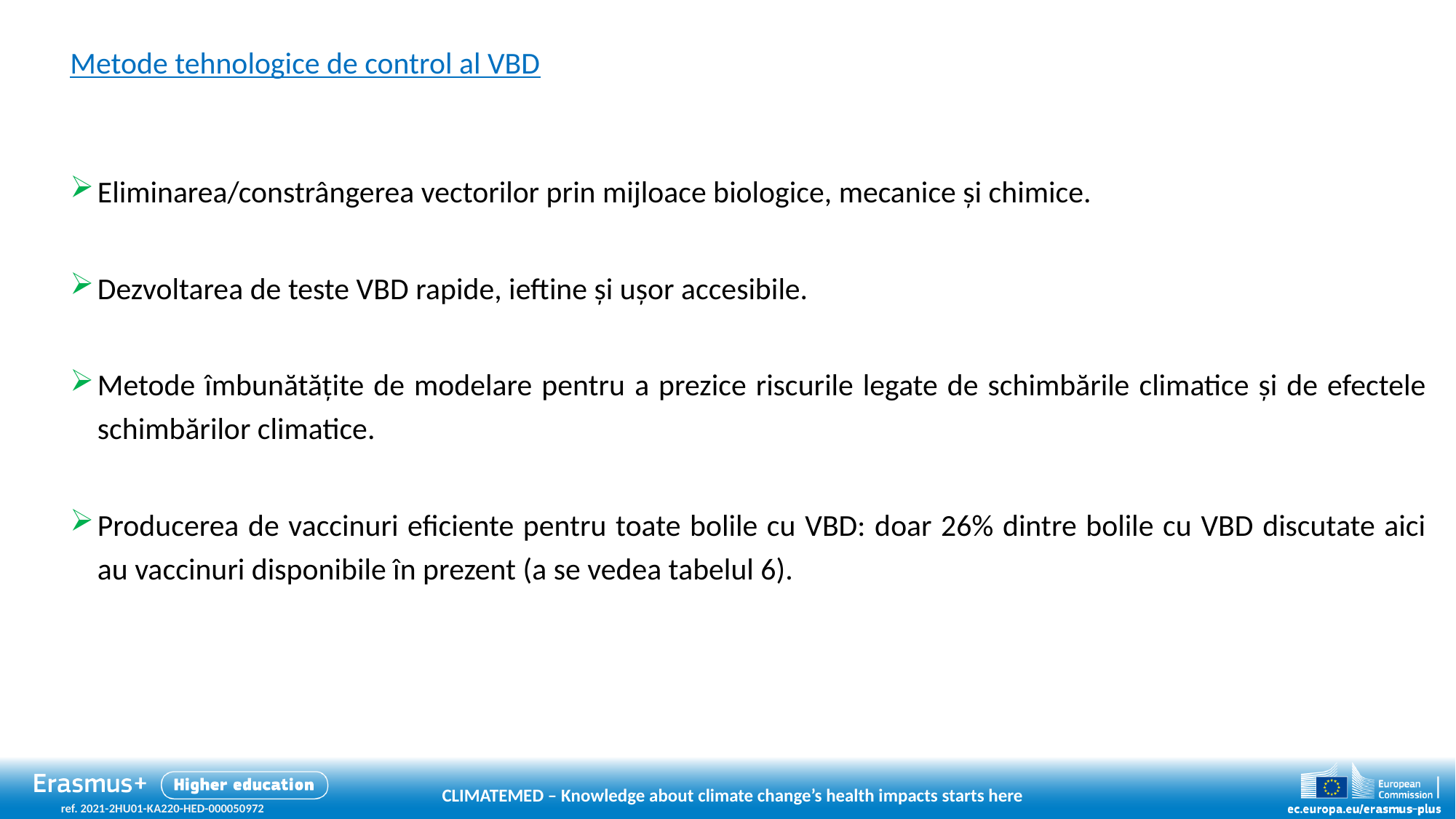

Metode tehnologice de control al VBD

Eliminarea/constrângerea vectorilor prin mijloace biologice, mecanice și chimice.
Dezvoltarea de teste VBD rapide, ieftine și ușor accesibile.
Metode îmbunătățite de modelare pentru a prezice riscurile legate de schimbările climatice și de efectele schimbărilor climatice.
Producerea de vaccinuri eficiente pentru toate bolile cu VBD: doar 26% dintre bolile cu VBD discutate aici au vaccinuri disponibile în prezent (a se vedea tabelul 6).